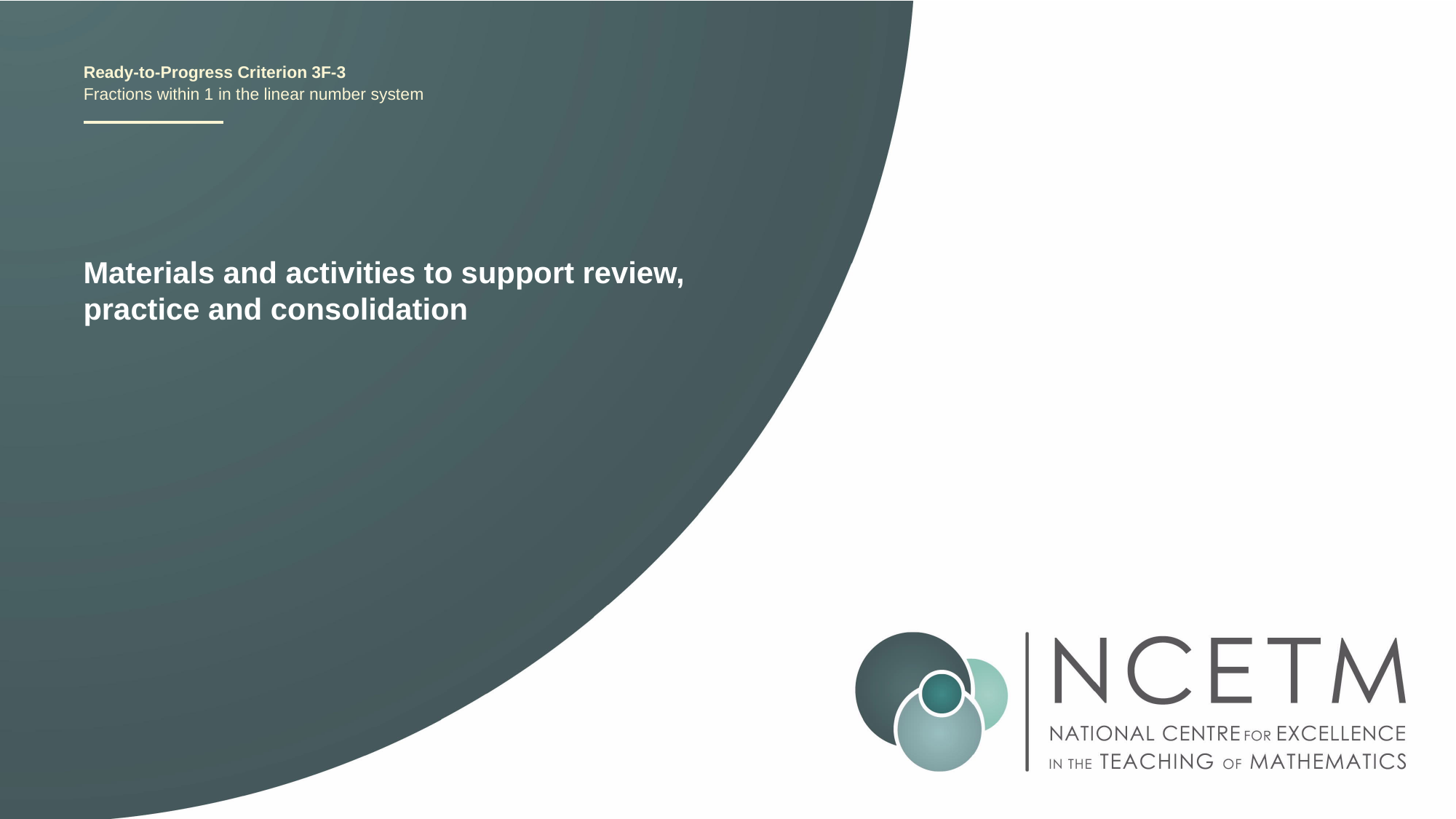

3F-3
Fractions within 1 in the linear number system